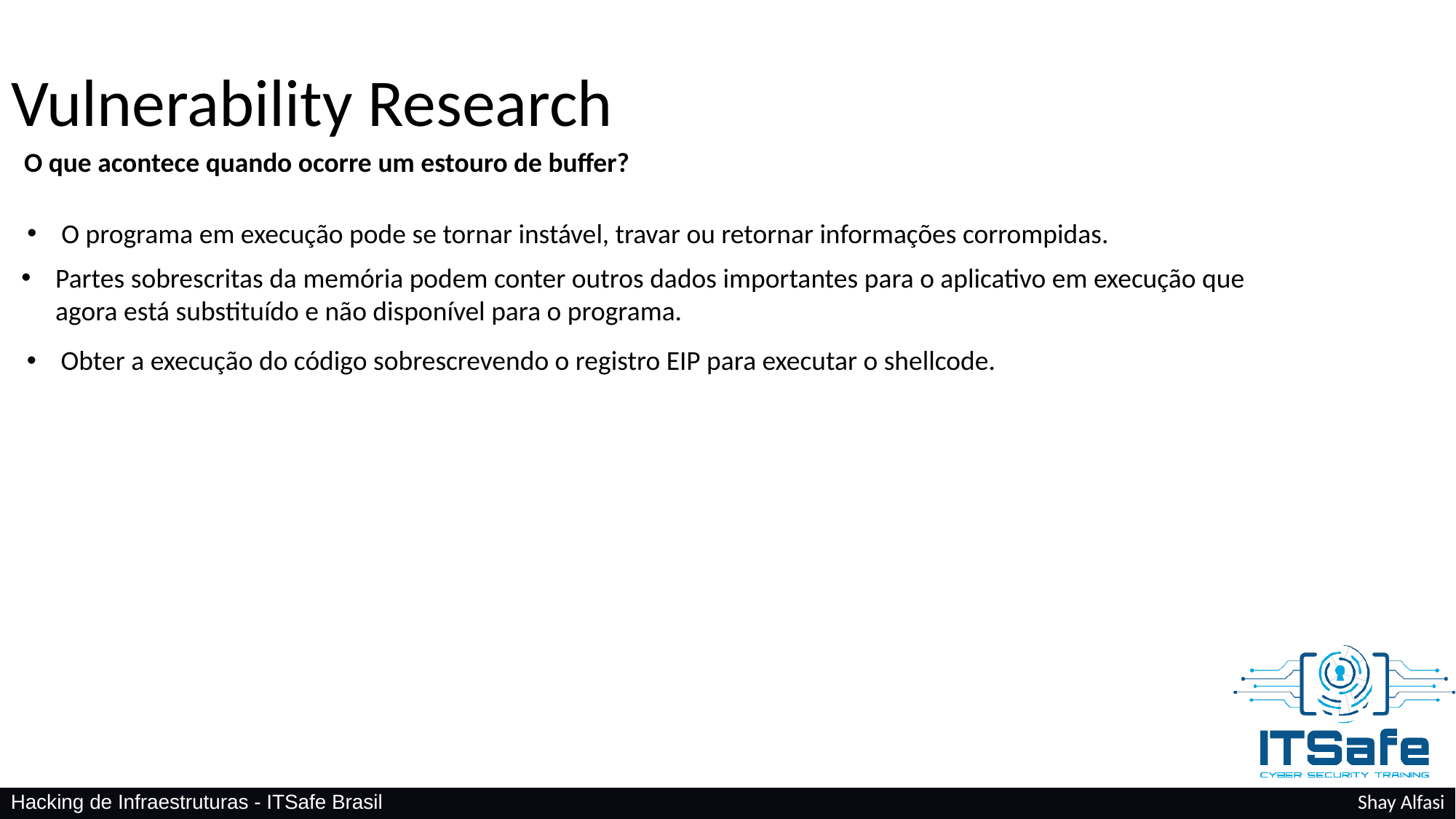

Vulnerability Research
O que acontece quando ocorre um estouro de buffer?
O programa em execução pode se tornar instável, travar ou retornar informações corrompidas.
Partes sobrescritas da memória podem conter outros dados importantes para o aplicativo em execução que agora está substituído e não disponível para o programa.
Obter a execução do código sobrescrevendo o registro EIP para executar o shellcode.